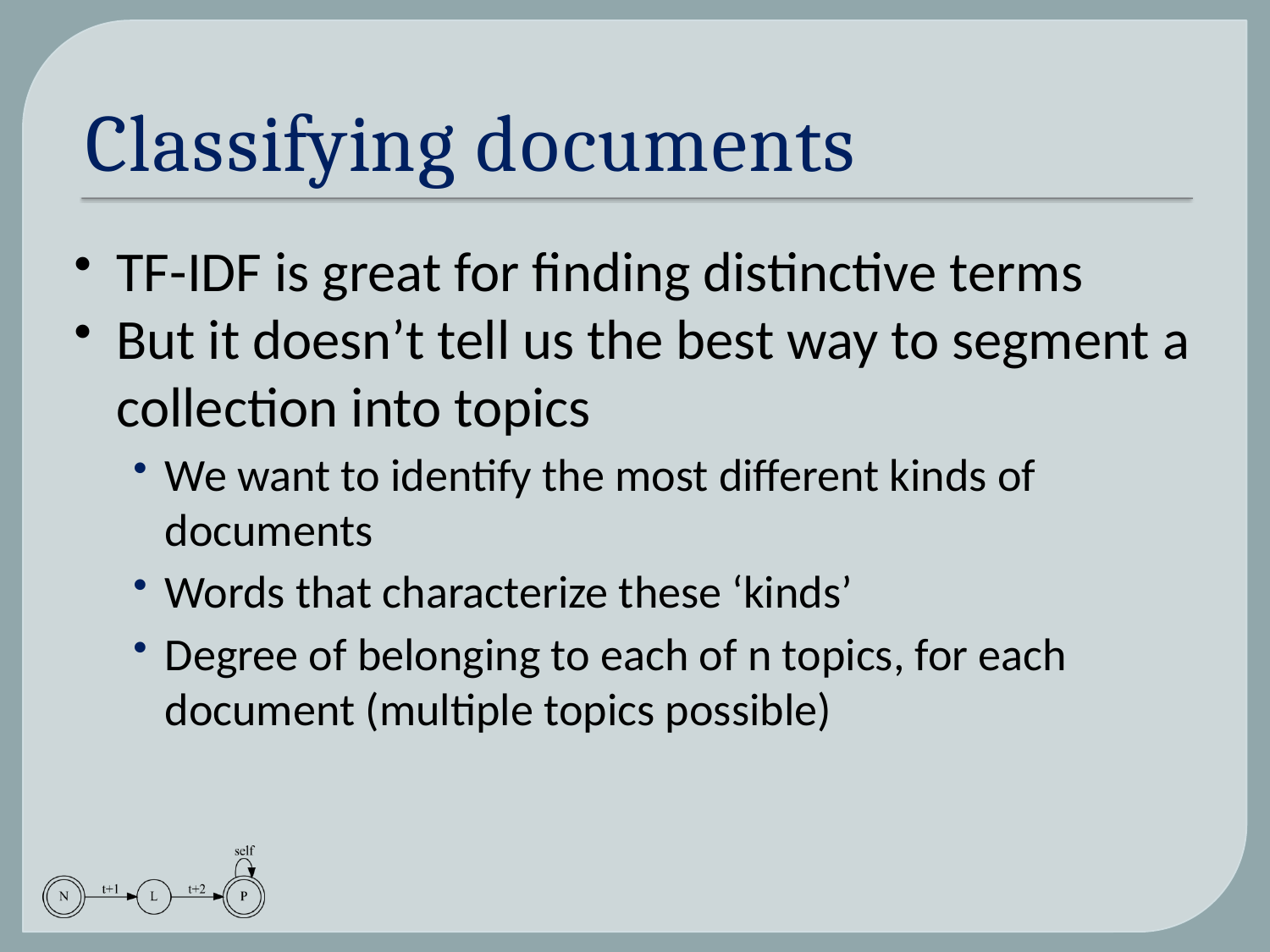

# Classifying documents
TF-IDF is great for finding distinctive terms
But it doesn’t tell us the best way to segment a collection into topics
We want to identify the most different kinds of documents
Words that characterize these ‘kinds’
Degree of belonging to each of n topics, for each document (multiple topics possible)